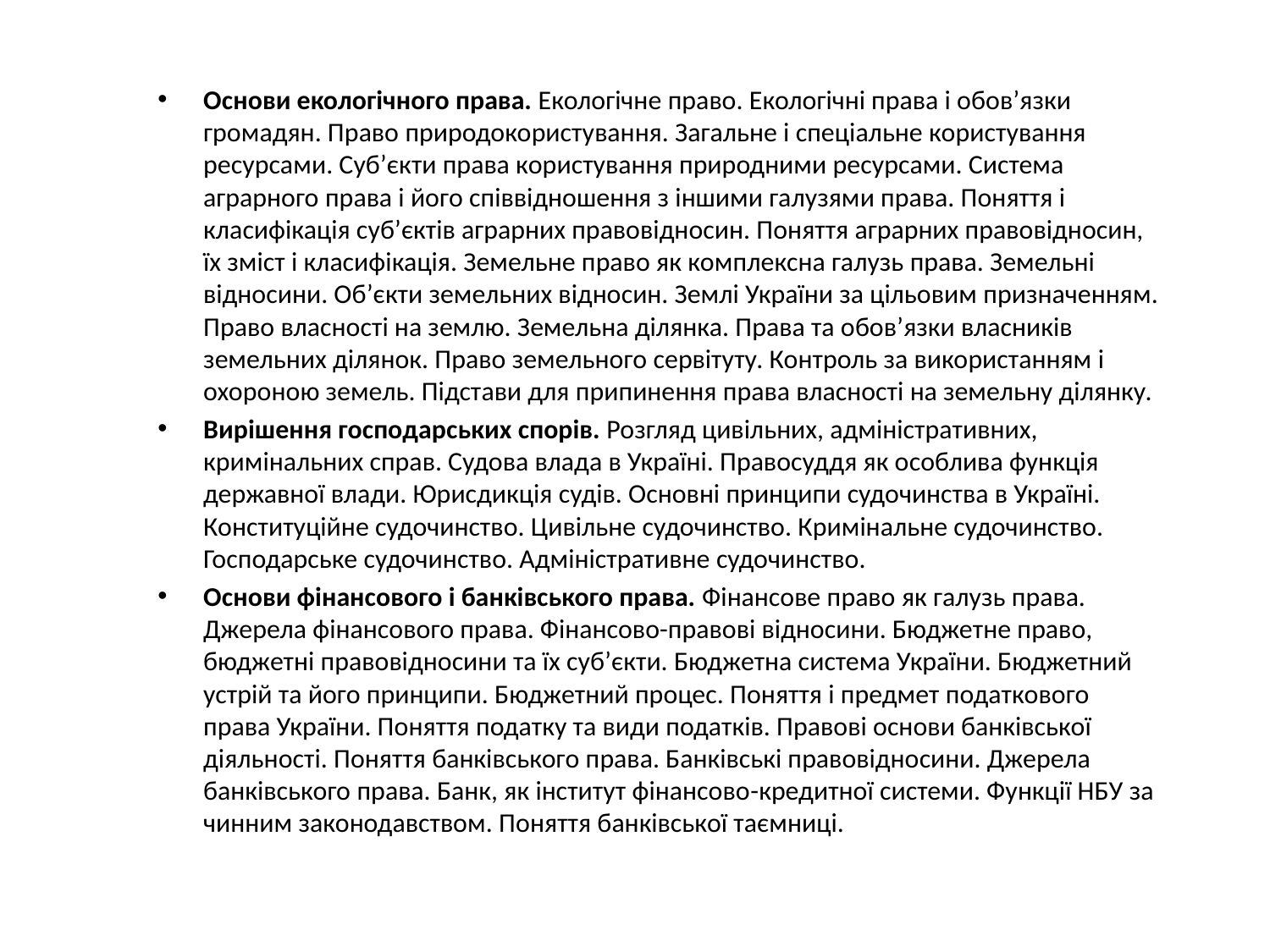

Основи екологічного права. Екологічне право. Екологічні права і обов’язки громадян. Право природокористування. Загальне і спеціальне користування ресурсами. Суб’єкти права користування природними ресурсами. Система аграрного права і його співвідношення з іншими галузями права. Поняття і класифікація суб’єктів аграрних правовідносин. Поняття аграрних правовідносин, їх зміст і класифікація. Земельне право як комплексна галузь права. Земельні відносини. Об’єкти земельних відносин. Землі України за цільовим призначенням. Право власності на землю. Земельна ділянка. Права та обов’язки власників земельних ділянок. Право земельного сервітуту. Контроль за використанням і охороною земель. Підстави для припинення права власності на земельну ділянку.
Вирішення господарських спорів. Розгляд цивільних, адміністративних, кримінальних справ. Судова влада в Україні. Правосуддя як особлива функція державної влади. Юрисдикція судів. Основні принципи судочинства в Україні. Конституційне судочинство. Цивільне судочинство. Кримінальне судочинство. Господарське судочинство. Адміністративне судочинство.
Основи фінансового і банківського права. Фінансове право як галузь права. Джерела фінансового права. Фінансово-правові відносини. Бюджетне право, бюджетні правовідносини та їх суб’єкти. Бюджетна система України. Бюджетний устрій та його принципи. Бюджетний процес. Поняття і предмет податкового права України. Поняття податку та види податків. Правові основи банківської діяльності. Поняття банківського права. Банківські правовідносини. Джерела банківського права. Банк, як інститут фінансово-кредитної системи. Функції НБУ за чинним законодавством. Поняття банківської таємниці.